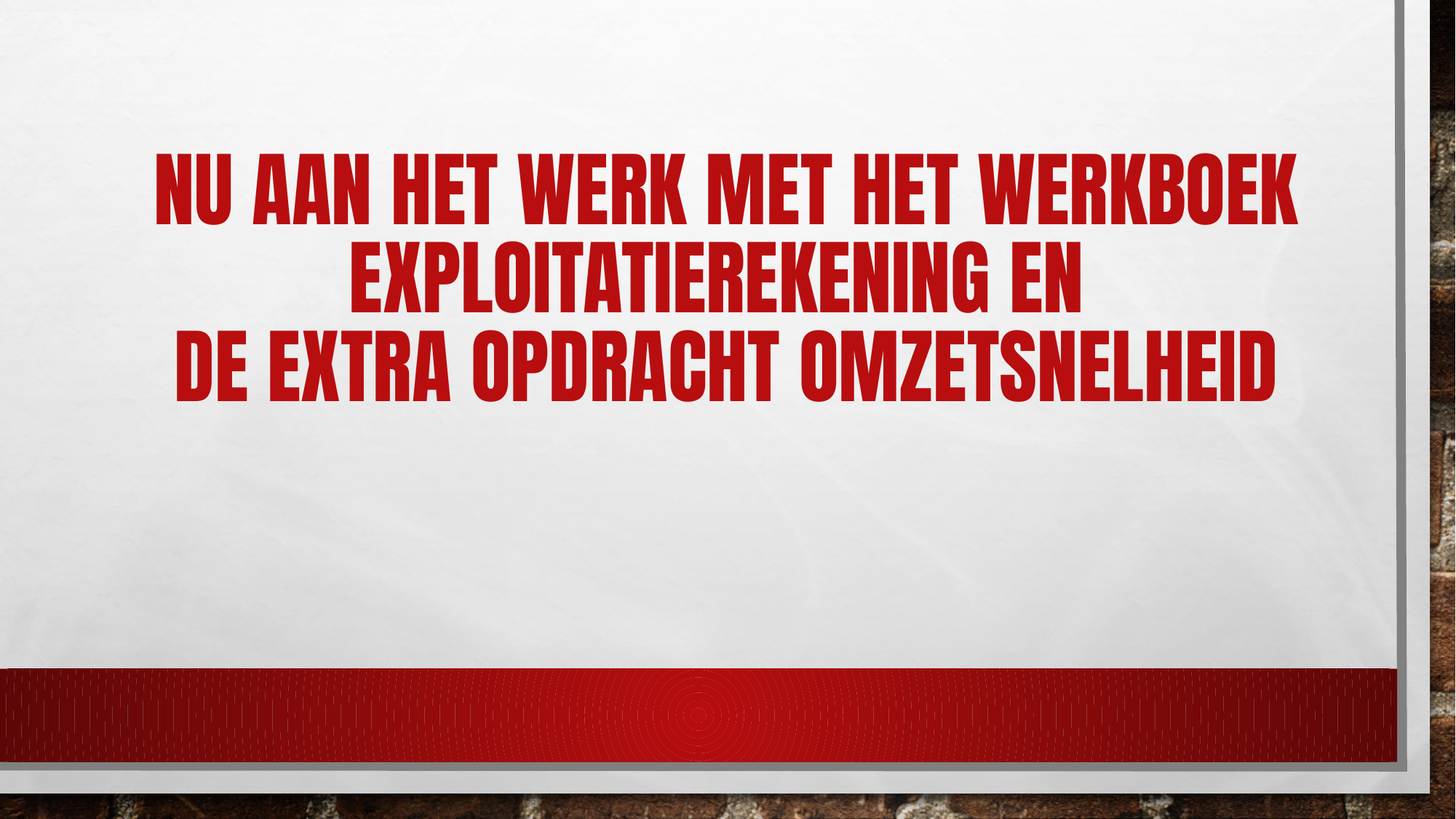

# Nu Aan het werk met het werkboek exploitatierekening en de extra opdracht omzetsnelheid